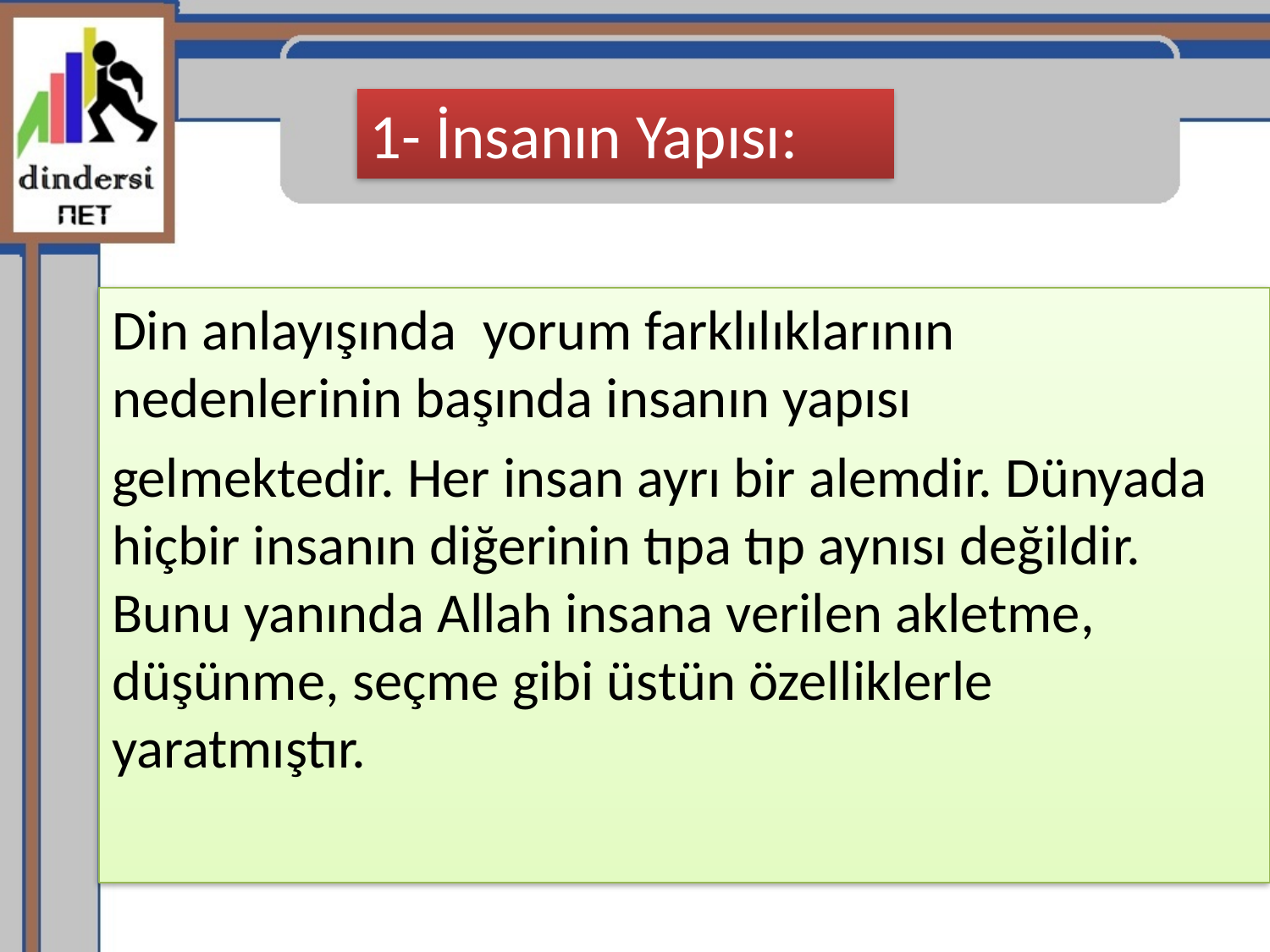

1- İnsanın Yapısı:
Din anlayışında  yorum farklılıklarının nedenlerinin başında insanın yapısı
gelmektedir. Her insan ayrı bir alemdir. Dünyada hiçbir insanın diğerinin tıpa tıp aynısı değildir. Bunu yanında Allah insana verilen akletme, düşünme, seçme gibi üstün özelliklerle yaratmıştır.